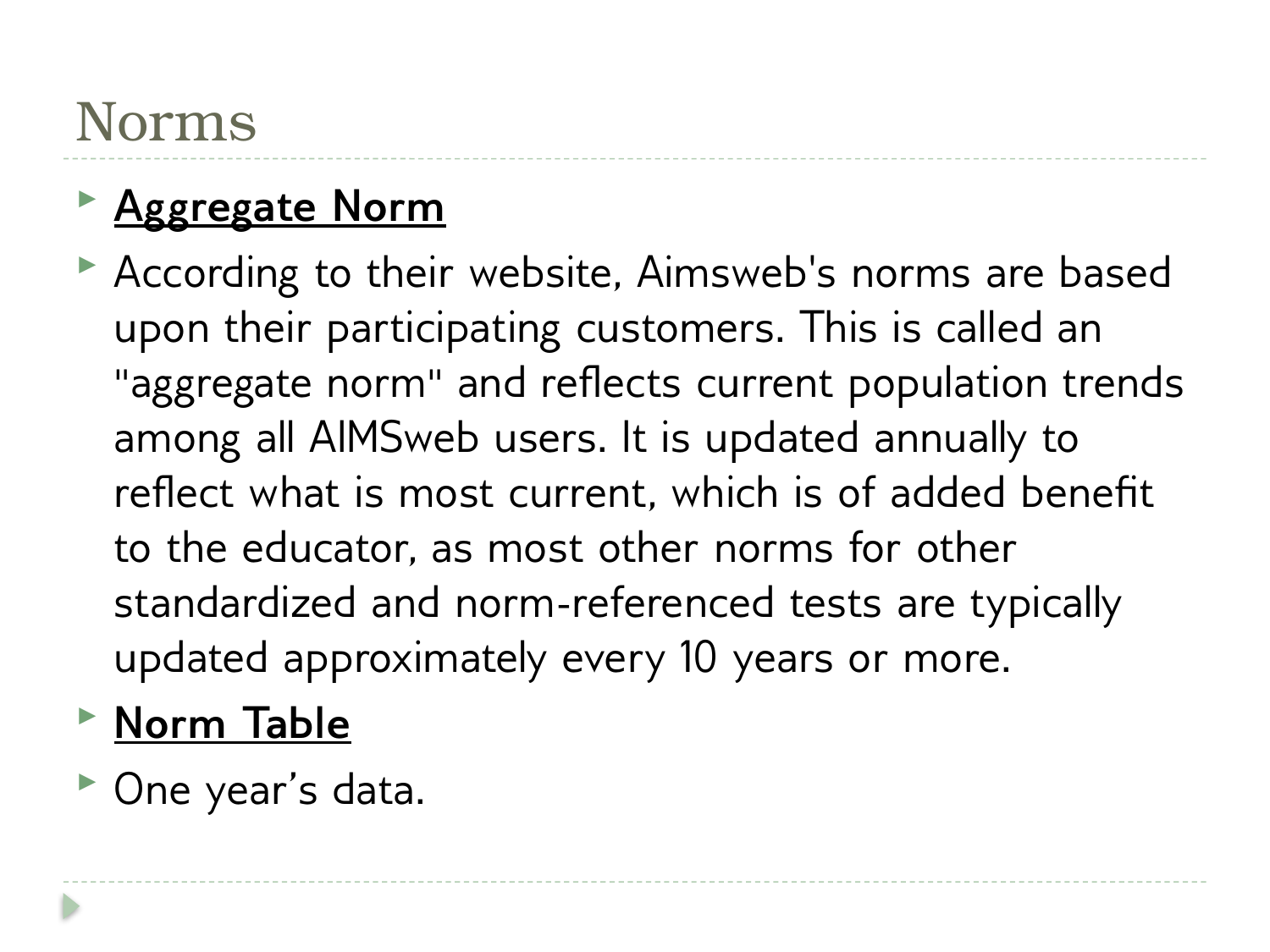

# Norms
Aggregate Norm
According to their website, Aimsweb's norms are based upon their participating customers. This is called an "aggregate norm" and reflects current population trends among all AIMSweb users. It is updated annually to reflect what is most current, which is of added benefit to the educator, as most other norms for other standardized and norm-referenced tests are typically updated approximately every 10 years or more.
Norm Table
One year’s data.